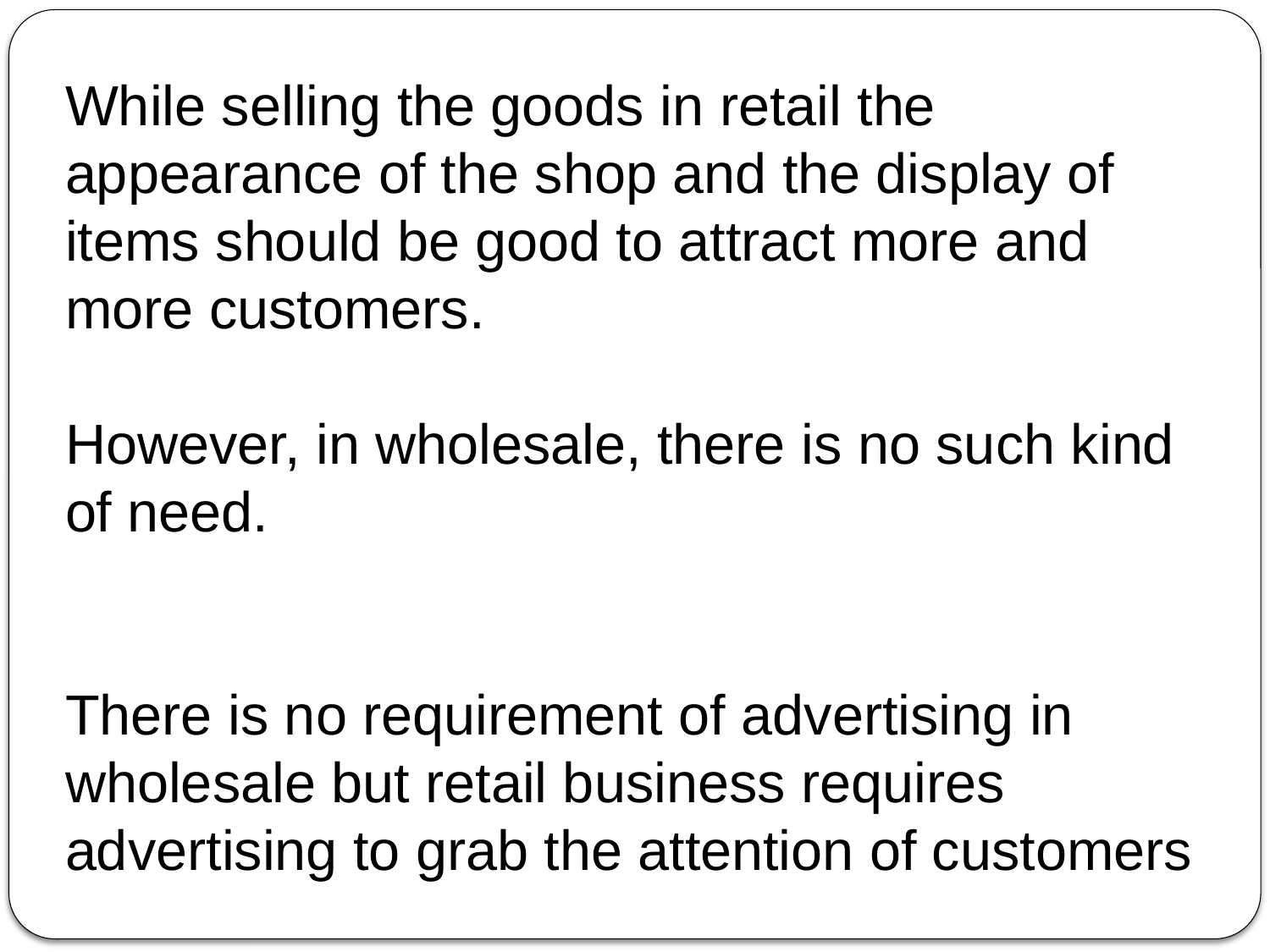

While selling the goods in retail the appearance of the shop and the display of items should be good to attract more and more customers.

However, in wholesale, there is no such kind of need.

There is no requirement of advertising in wholesale but retail business requires advertising to grab the attention of customers